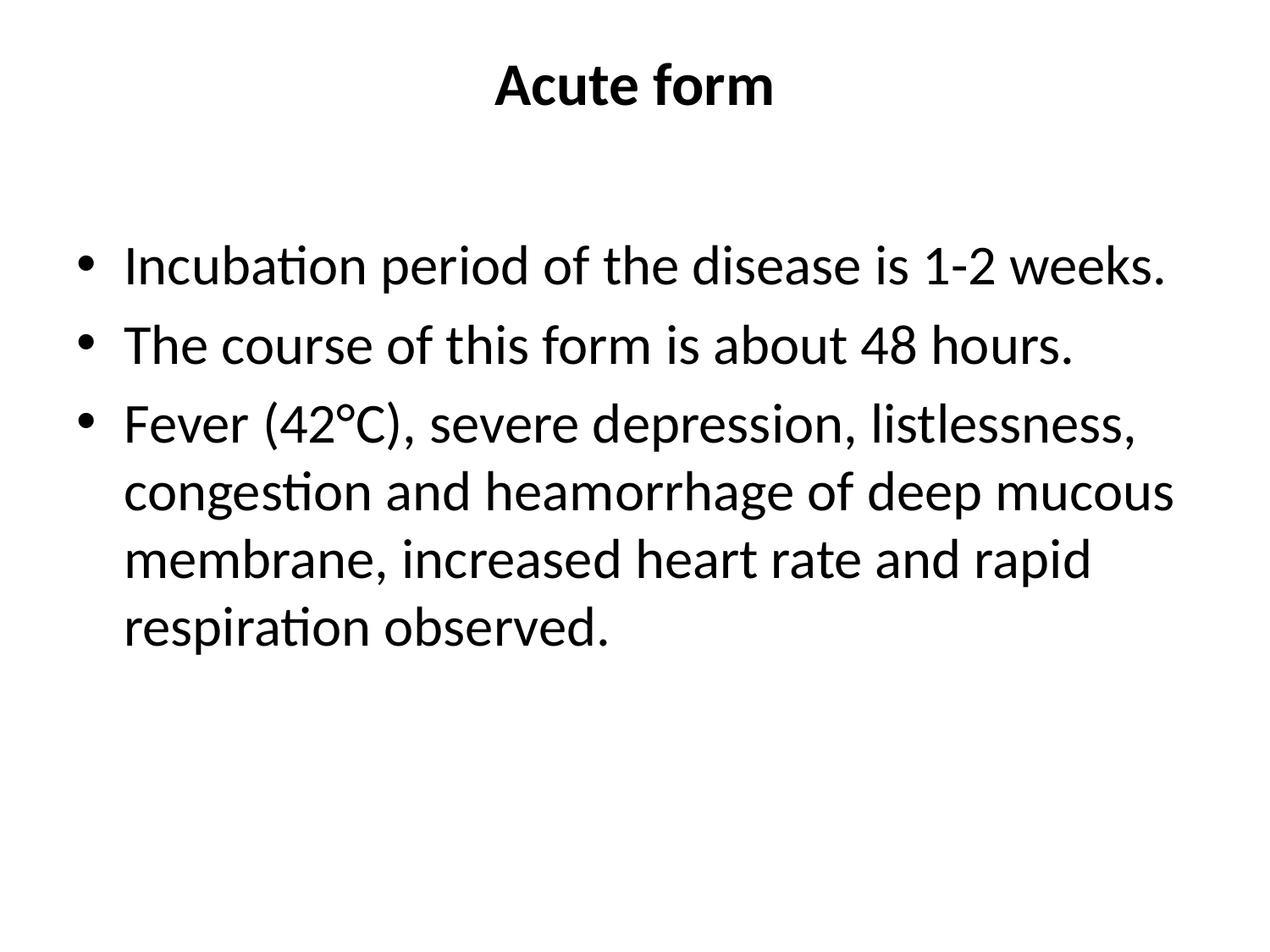

# Acute form
Incubation period of the disease is 1-2 weeks.
The course of this form is about 48 hours.
Fever (42°C), severe depression, listlessness, congestion and heamorrhage of deep mucous membrane, increased heart rate and rapid respiration observed.